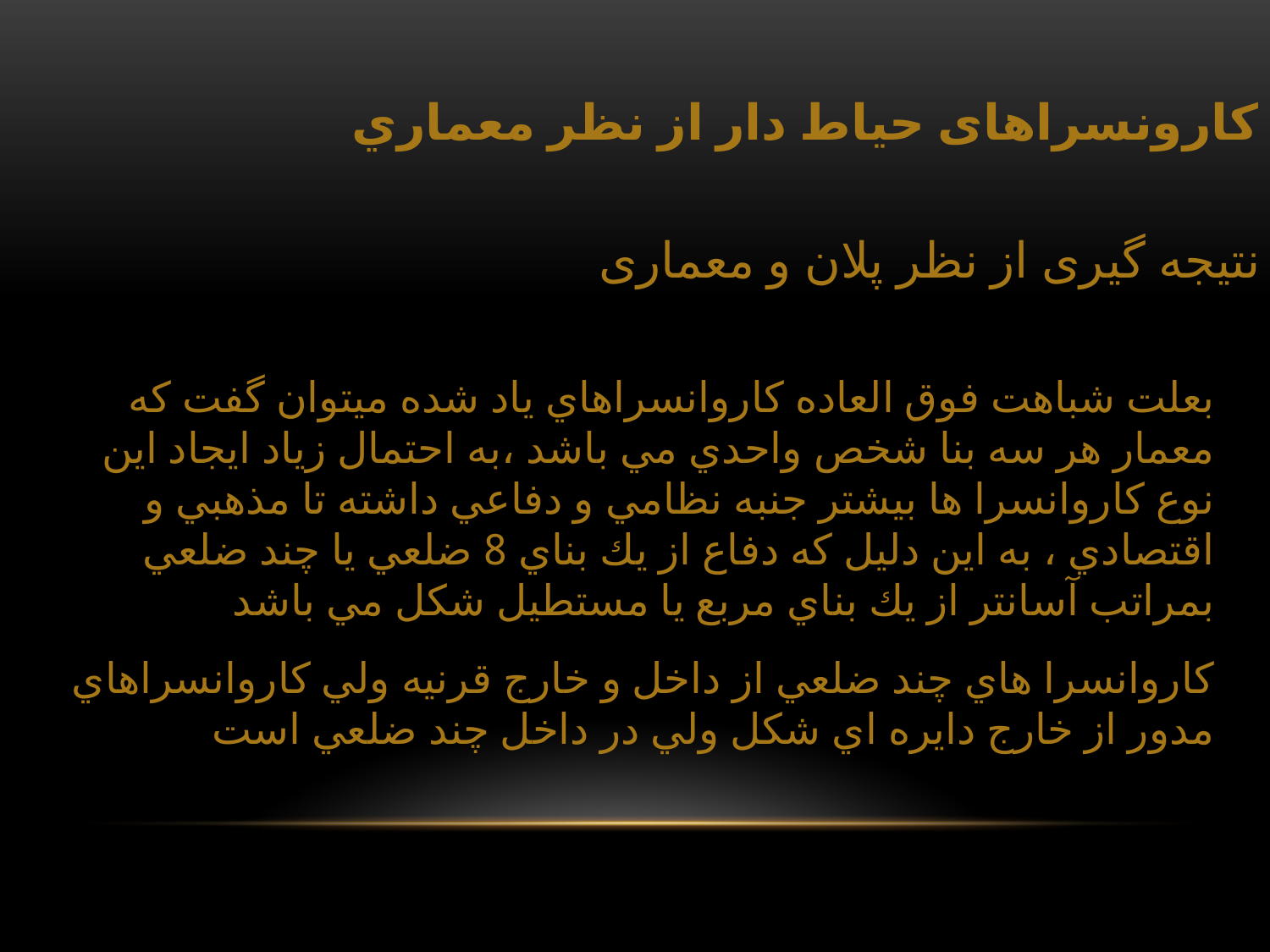

كارونسراهای حیاط دار از نظر معماري
نتیجه گیری از نظر پلان و معماری
بعلت شباهت فوق العاده كاروانسراهاي ياد شده ميتوان گفت كه معمار هر سه بنا شخص واحدي مي باشد ،به احتمال زياد ايجاد اين نوع كاروانسرا ها بيشتر جنبه نظامي و دفاعي داشته تا مذهبي و اقتصادي ، به اين دليل كه دفاع از يك بناي 8 ضلعي يا چند ضلعي بمراتب آسانتر از يك بناي مربع يا مستطيل شكل مي باشد
كاروانسرا هاي چند ضلعي از داخل و خارج قرنيه ولي كاروانسراهاي مدور از خارج دايره اي شكل ولي در داخل چند ضلعي است